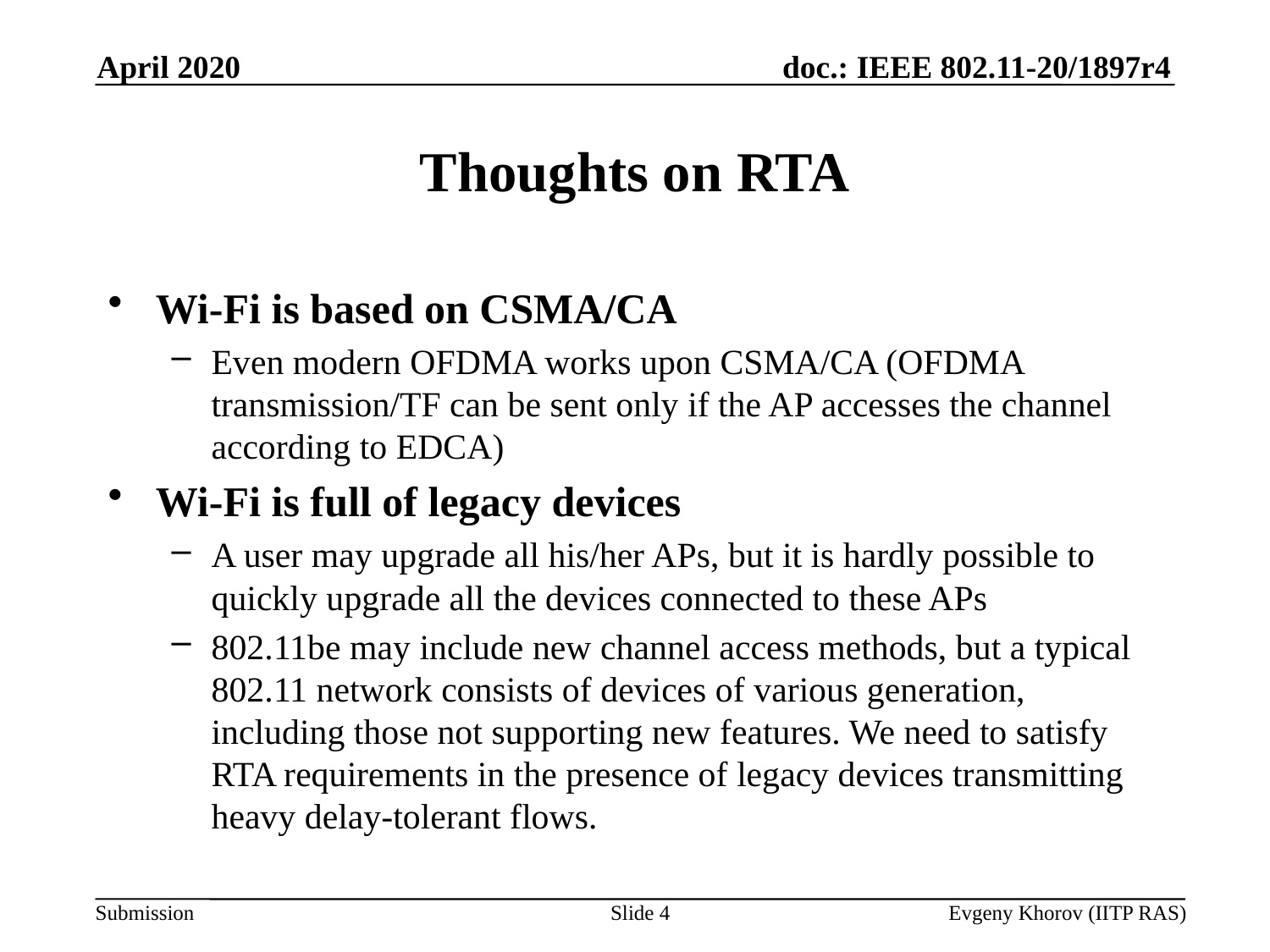

April 2020
# Thoughts on RTA
Wi-Fi is based on CSMA/CA
Even modern OFDMA works upon CSMA/CA (OFDMA transmission/TF can be sent only if the AP accesses the channel according to EDCA)
Wi-Fi is full of legacy devices
A user may upgrade all his/her APs, but it is hardly possible to quickly upgrade all the devices connected to these APs
802.11be may include new channel access methods, but a typical 802.11 network consists of devices of various generation, including those not supporting new features. We need to satisfy RTA requirements in the presence of legacy devices transmitting heavy delay-tolerant flows.

Slide 4
Evgeny Khorov (IITP RAS)